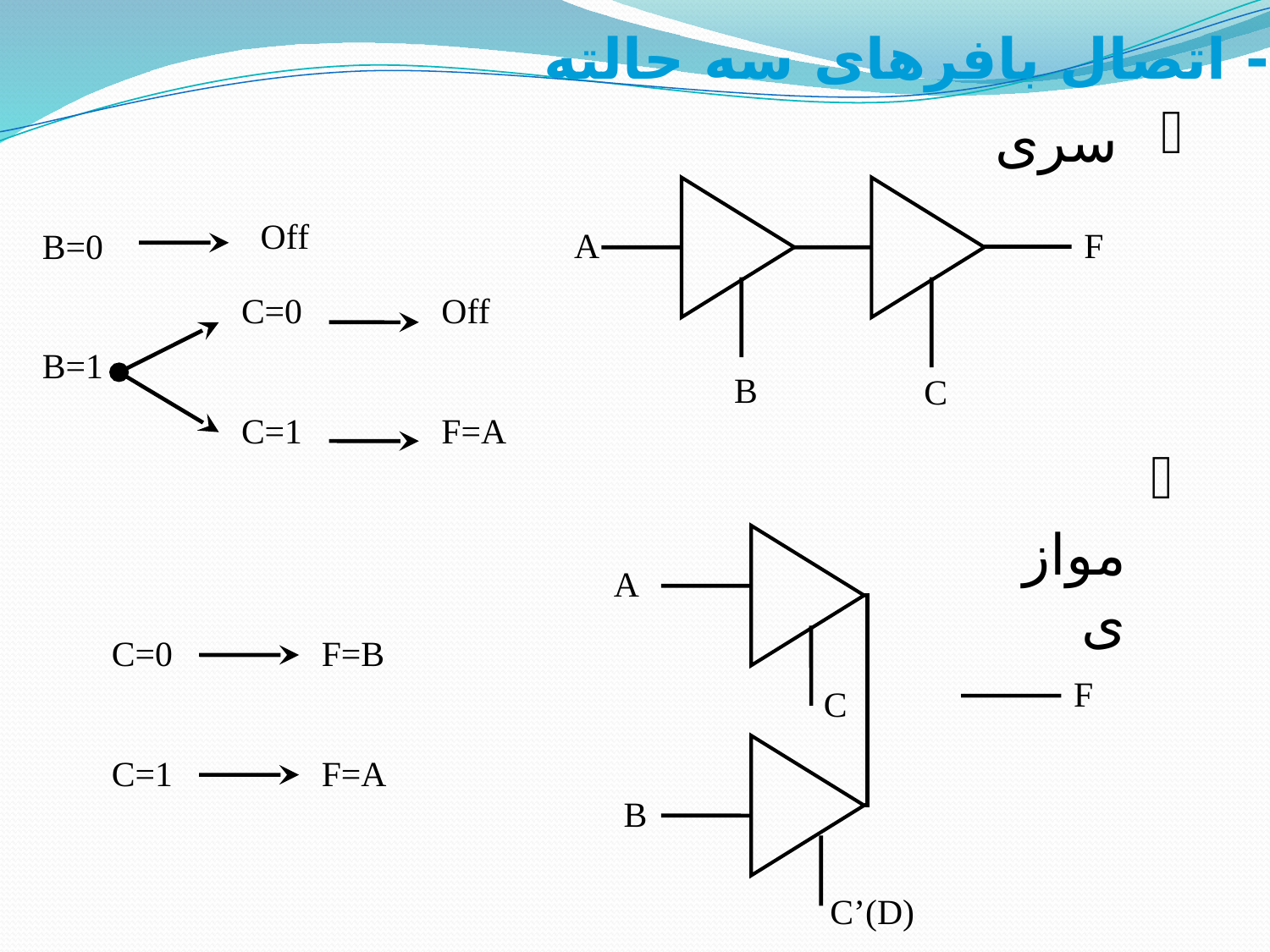

# - اتصال بافرهای سه حالته
 سری

F
A

B
C
Off
B=0

B=1

C=0

C=1
Off

F=A

 موازی

A

F
C

B

C’(D)
C=0

C=1
F=B

F=A